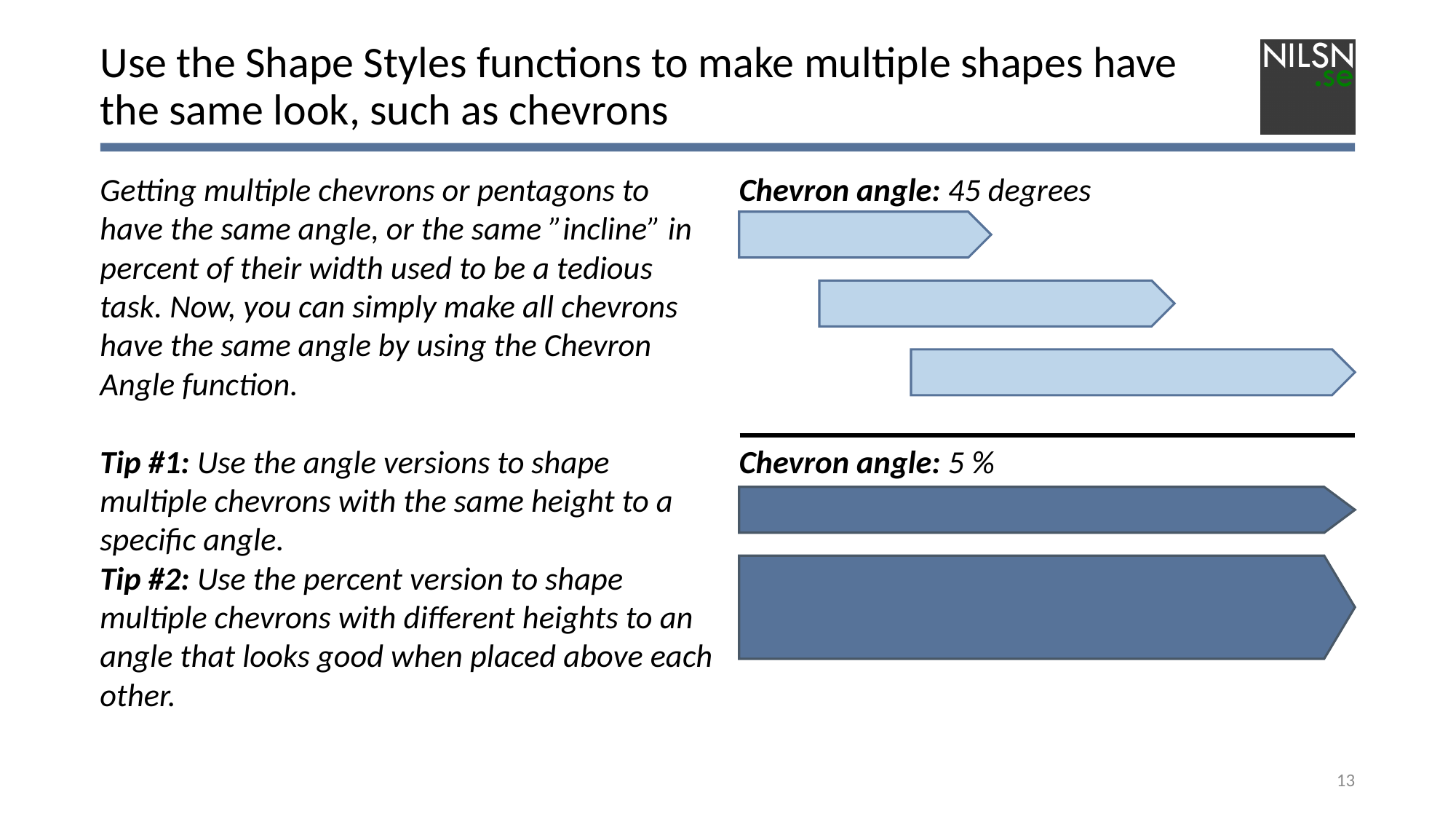

# Use the Shape Styles functions to make multiple shapes have the same look, such as chevrons
Getting multiple chevrons or pentagons to have the same angle, or the same ”incline” in percent of their width used to be a tedious task. Now, you can simply make all chevrons have the same angle by using the Chevron Angle function.

Tip #1: Use the angle versions to shape multiple chevrons with the same height to a specific angle.
Tip #2: Use the percent version to shape multiple chevrons with different heights to an angle that looks good when placed above each other.
Chevron angle: 45 degrees

Chevron angle: 5 %

13